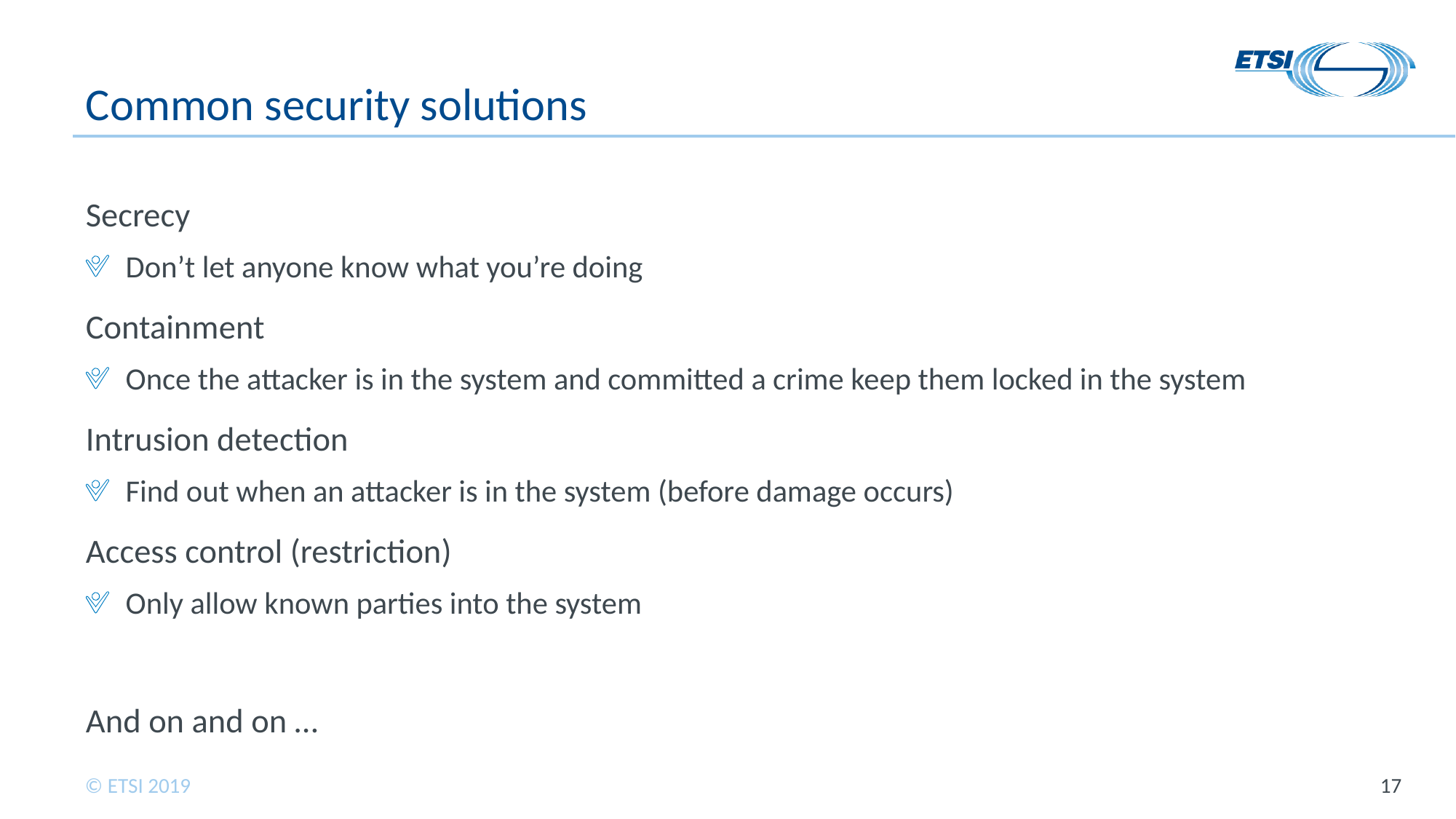

# Common security solutions
Secrecy
Don’t let anyone know what you’re doing
Containment
Once the attacker is in the system and committed a crime keep them locked in the system
Intrusion detection
Find out when an attacker is in the system (before damage occurs)
Access control (restriction)
Only allow known parties into the system

And on and on …